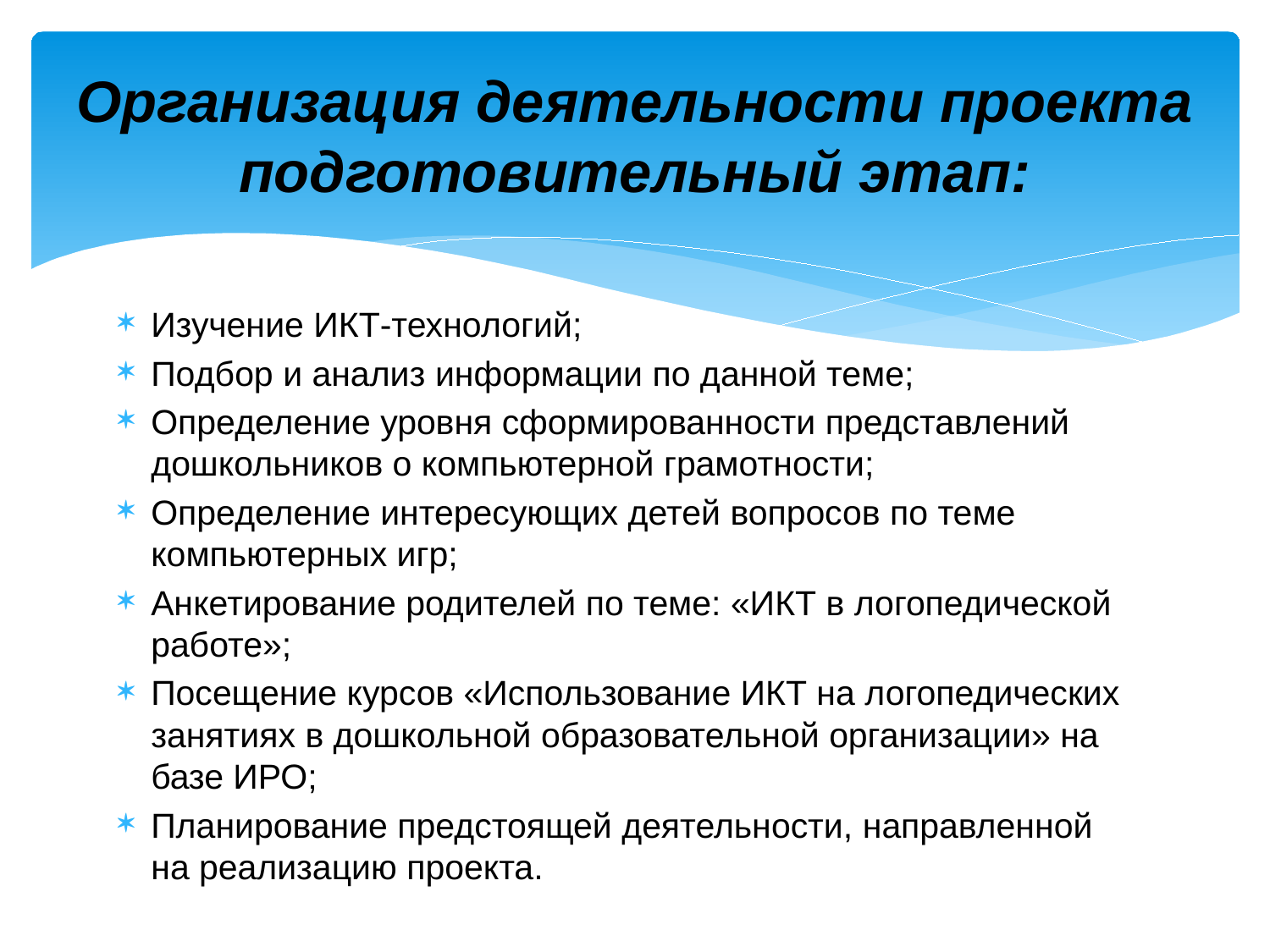

# Организация деятельности проекта подготовительный этап:
Изучение ИКТ-технологий;
Подбор и анализ информации по данной теме;
Определение уровня сформированности представлений дошкольников о компьютерной грамотности;
Определение интересующих детей вопросов по теме компьютерных игр;
Анкетирование родителей по теме: «ИКТ в логопедической работе»;
Посещение курсов «Использование ИКТ на логопедических занятиях в дошкольной образовательной организации» на базе ИРО;
Планирование предстоящей деятельности, направленной на реализацию проекта.